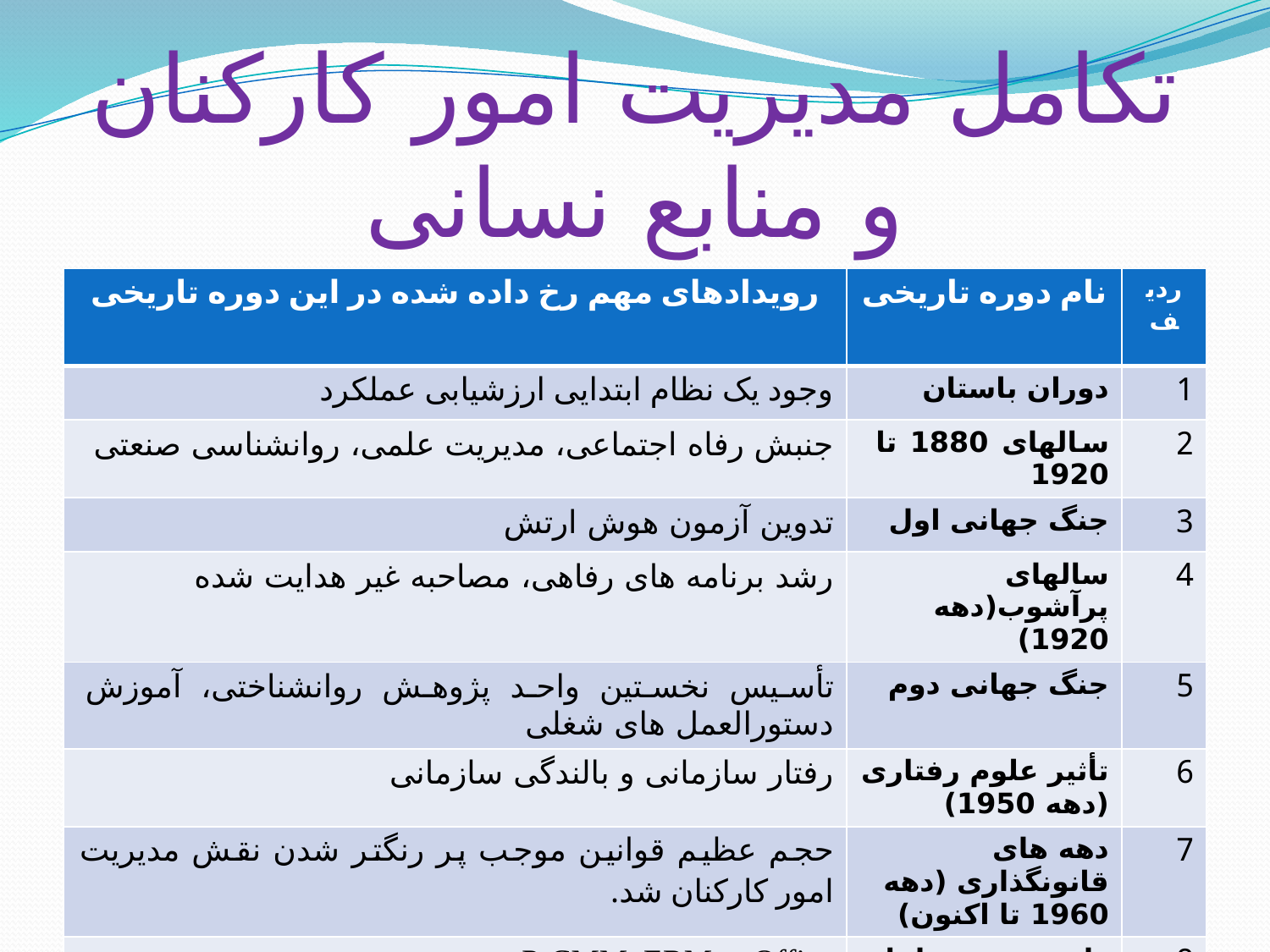

# تکامل مدیریت امور کارکنان و منابع نسانی
| رویدادهای مهم رخ داده شده در این دوره تاریخی | نام دوره تاریخی | ردیف |
| --- | --- | --- |
| وجود یک نظام ابتدایی ارزشیابی عملکرد | دوران باستان | 1 |
| جنبش رفاه اجتماعی، مدیریت علمی، روانشناسی صنعتی | سالهای 1880 تا 1920 | 2 |
| تدوین آزمون هوش ارتش | جنگ جهانی اول | 3 |
| رشد برنامه های رفاهی، مصاحبه غیر هدایت شده | سالهای پرآشوب(دهه 1920) | 4 |
| تأسیس نخستین واحد پژوهش روانشناختی، آموزش دستورالعمل های شغلی | جنگ جهانی دوم | 5 |
| رفتار سازمانی و بالندگی سازمانی | تأثیر علوم رفتاری (دهه 1950) | 6 |
| حجم عظیم قوانین موجب پر رنگتر شدن نقش مدیریت امور کارکنان شد. | دهه های قانونگذاری (دهه 1960 تا اکنون) | 7 |
| P-CMM, ERM, e-Office | ظهور مدلهای جدید از نیمه دوم دهه 1990 به بعد | 8 |